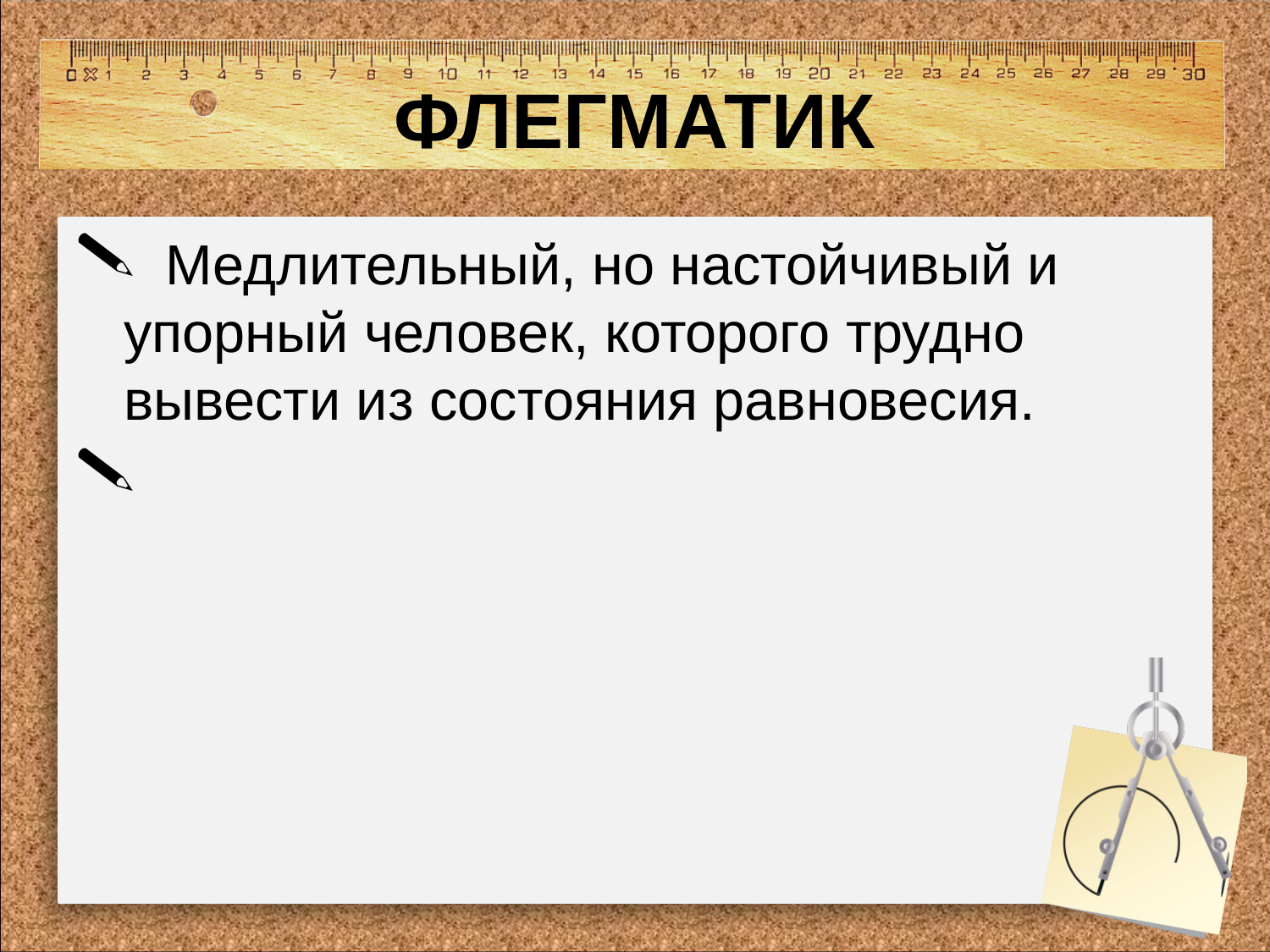

# ФЛЕГМАТИК
  Медлительный, но настойчивый и упорный человек, которого трудно вывести из состояния равновесия.